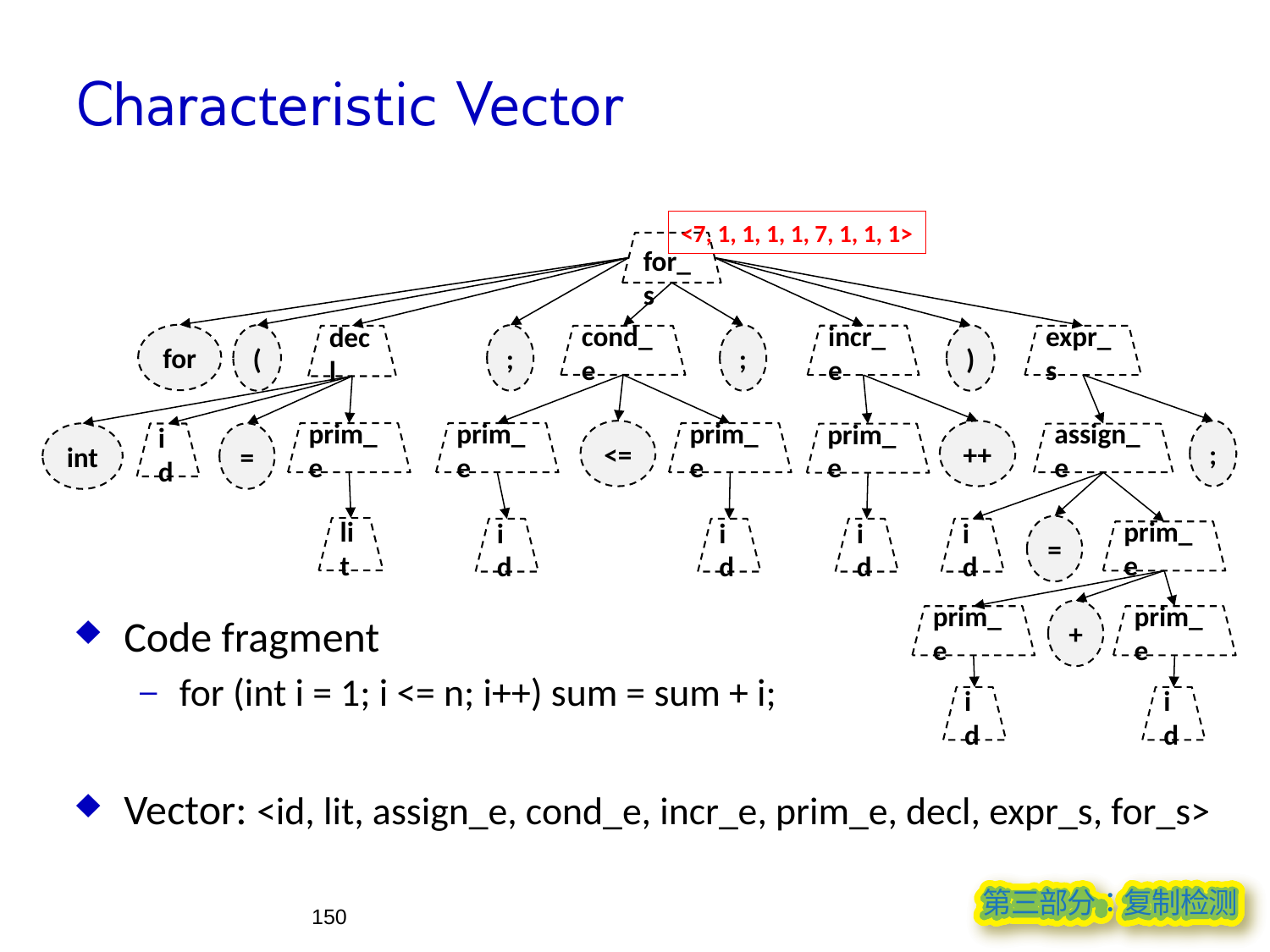

Characteristic Vector
<7, 1, 1, 1, 1, 7, 1, 1, 1>
for_s
for
(
;
;
)
decl
cond_e
incr_e
expr_s
<=
++
;
prim_e
prim_e
prim_e
int
id
=
prim_e
assign_e
=
lit
id
id
id
id
prim_e
+
Code fragment
for (int i = 1; i <= n; i++) sum = sum + i;

Vector: <id, lit, assign_e, cond_e, incr_e, prim_e, decl, expr_s, for_s>

prim_e
prim_e
id
id
150